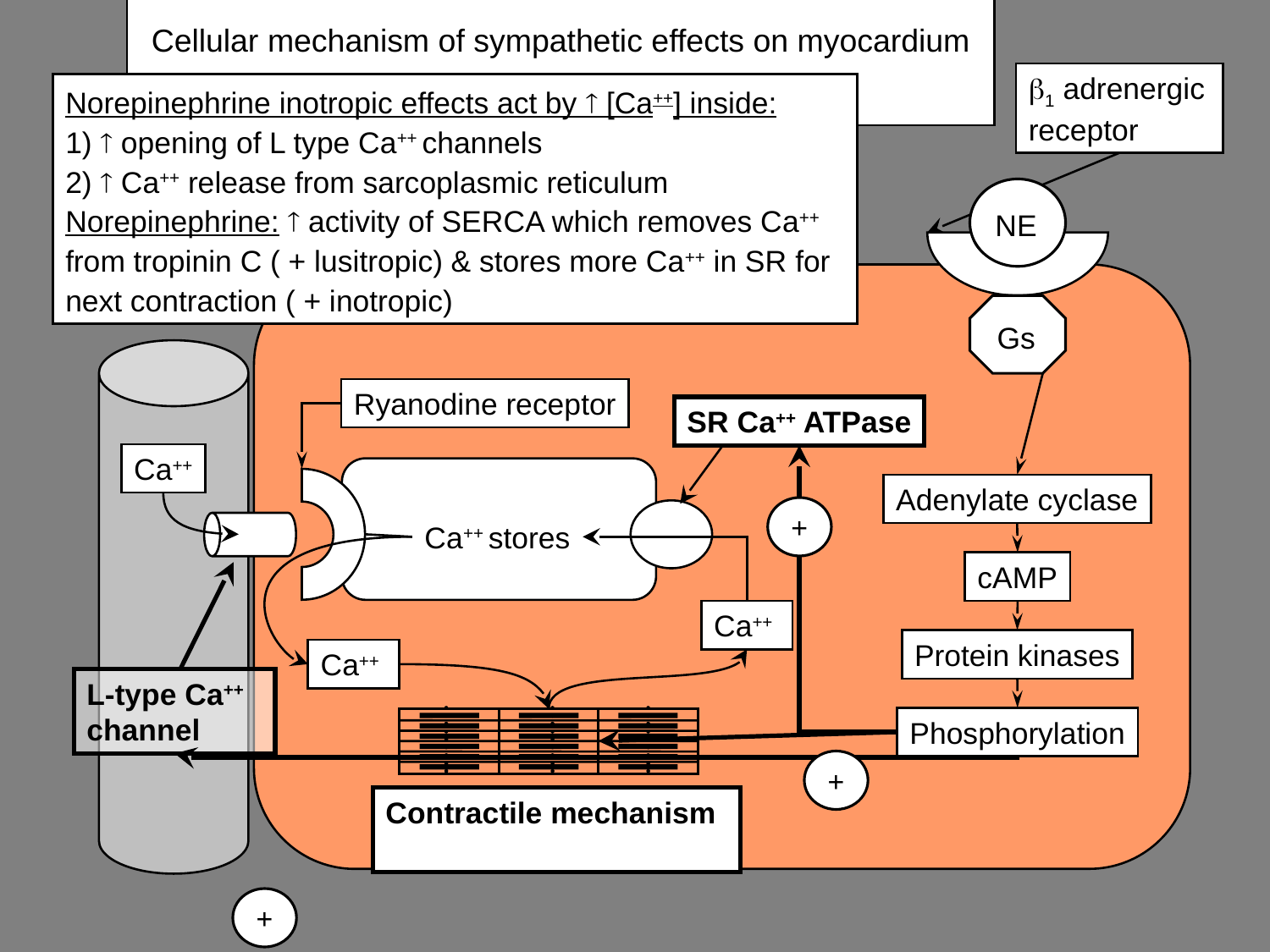

# Cellular mechanism of sympathetic effects on myocardium
β1 adrenergic receptor
Norepinephrine inotropic effects act by ↑ [Ca++] inside:
1) ↑ opening of L type Ca++ channels
2) ↑ Ca++ release from sarcoplasmic reticulum
Norepinephrine: ↑ activity of SERCA which removes Ca++ from tropinin C ( + lusitropic) & stores more Ca++ in SR for next contraction ( + inotropic)

NE

Gs

Ryanodine receptor
SR Ca++ ATPase
Ca++

Adenylate cyclase

+

Ca++ stores
cAMP

L-type Ca++ channel
Ca++
Protein kinases
Ca++

Phosphorylation

+

Contractile mechanism

+